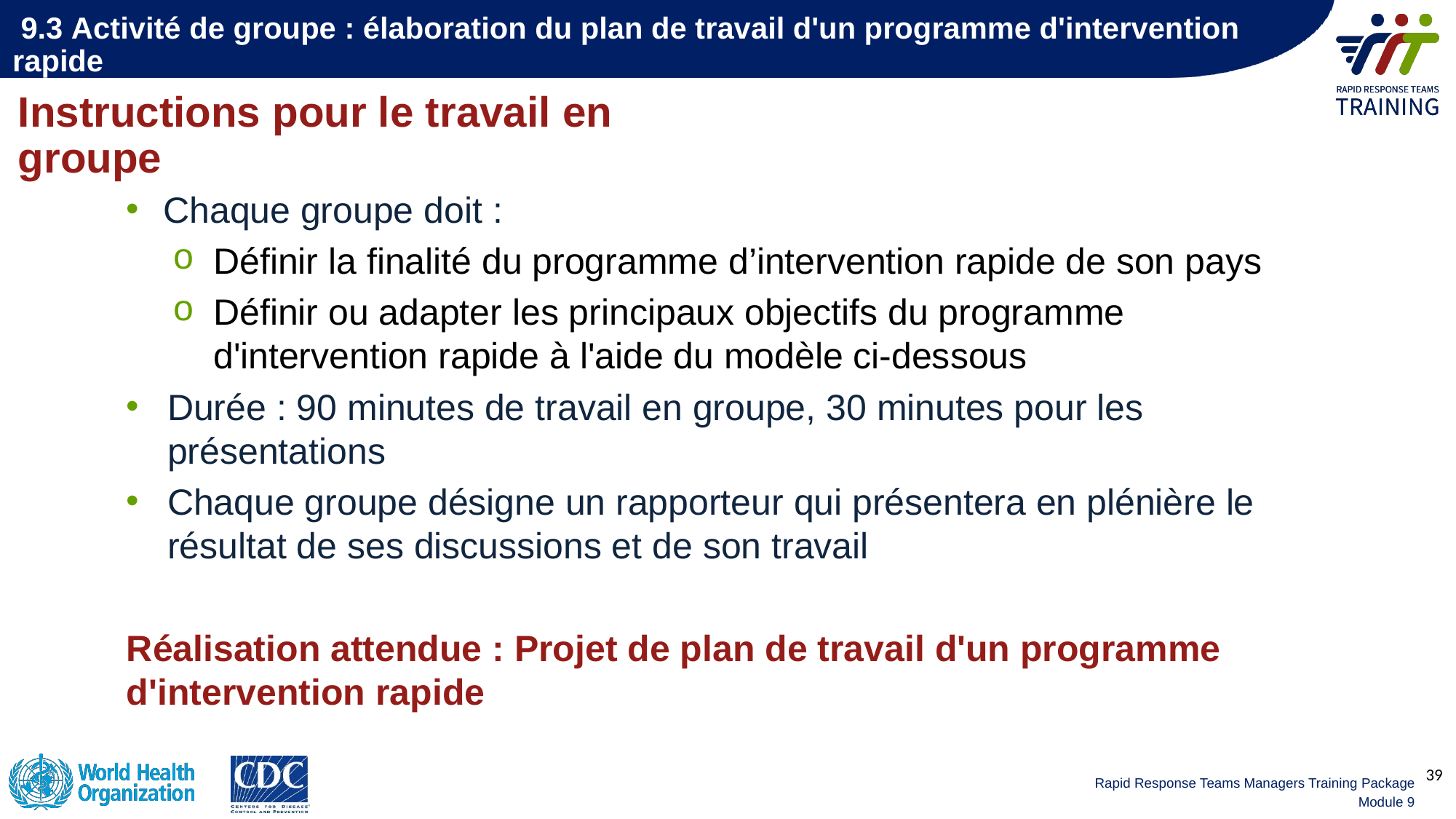

9.3 Activité de groupe : élaboration du plan de travail d'un programme d'intervention rapide

Instructions pour le travail en groupe

Chaque groupe doit :
Définir la finalité du programme d’intervention rapide de son pays
Définir ou adapter les principaux objectifs du programme d'intervention rapide à l'aide du modèle ci-dessous
Durée : 90 minutes de travail en groupe, 30 minutes pour les présentations
Chaque groupe désigne un rapporteur qui présentera en plénière le résultat de ses discussions et de son travail

Réalisation attendue : Projet de plan de travail d'un programme d'intervention rapide

39